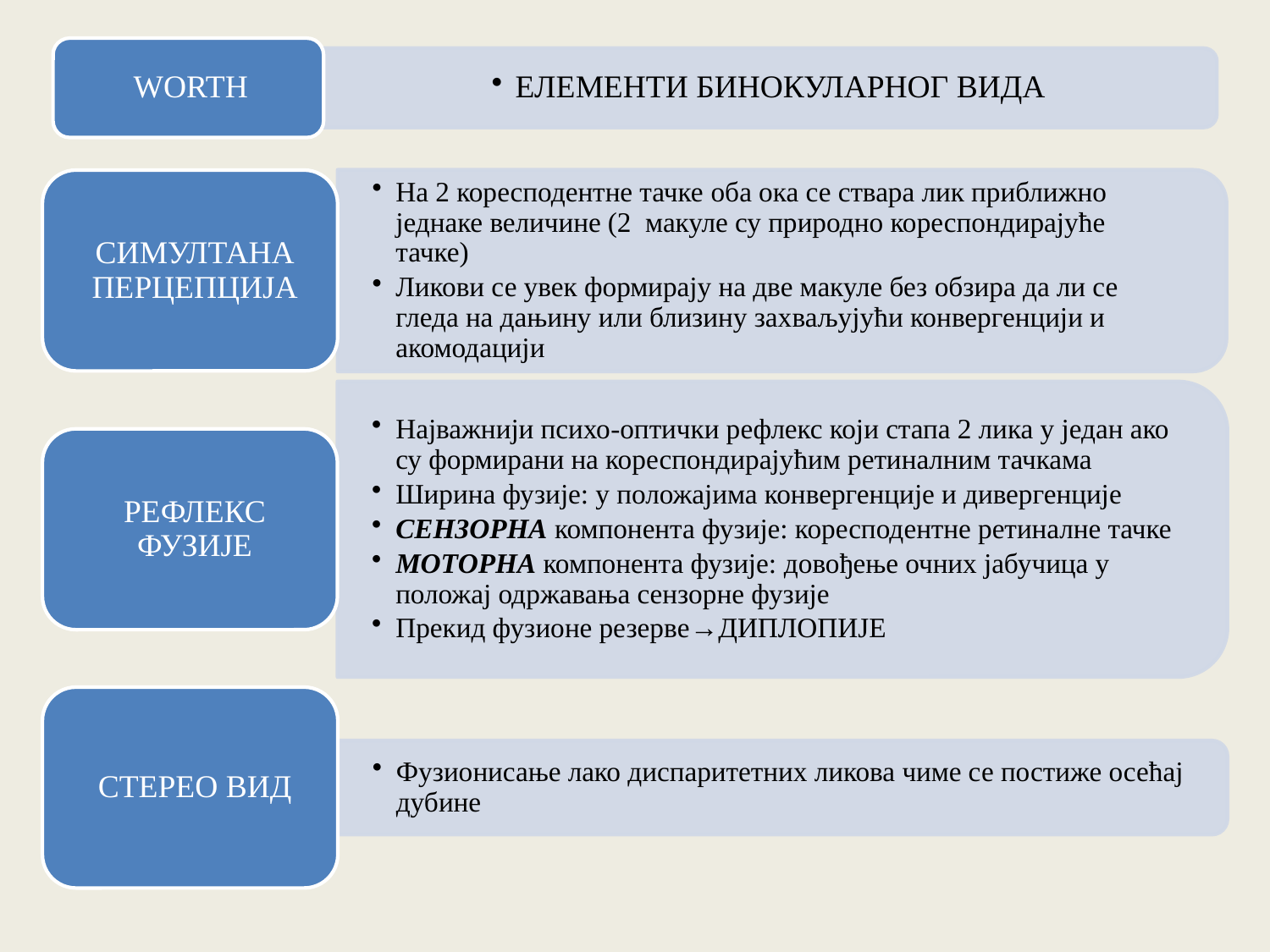

ЕЛЕМЕНТИ БИНОКУЛАРНОГ ВИДА
WORTH
На 2 коресподентне тачке оба ока се ствара лик приближно једнаке величине (2  макуле су природно кореспондирајуће тачке)
Ликови се увек формирају на две макуле без обзира да ли се гледа на дањину или близину захваљујући конвергенцији и акомодацији
СИМУЛТАНА ПЕРЦЕПЦИЈА
Најважнији психо-оптички рефлекс који стапа 2 лика у један ако су формирани на кореспондирајућим ретиналним тачкама
Ширина фузије: у положајима конвергенције и дивергенције
СЕНЗОРНА компонента фузије: коресподентне ретиналне тачке
МОТОРНА компонента фузије: довођење очних јабучица у положај одржавања сензорне фузије
Прекид фузионе резерве→ДИПЛОПИЈЕ
РЕФЛЕКС ФУЗИЈЕ
Фузионисање лако диспаритетних ликова чиме се постиже осећај дубине
СТЕРЕО ВИД